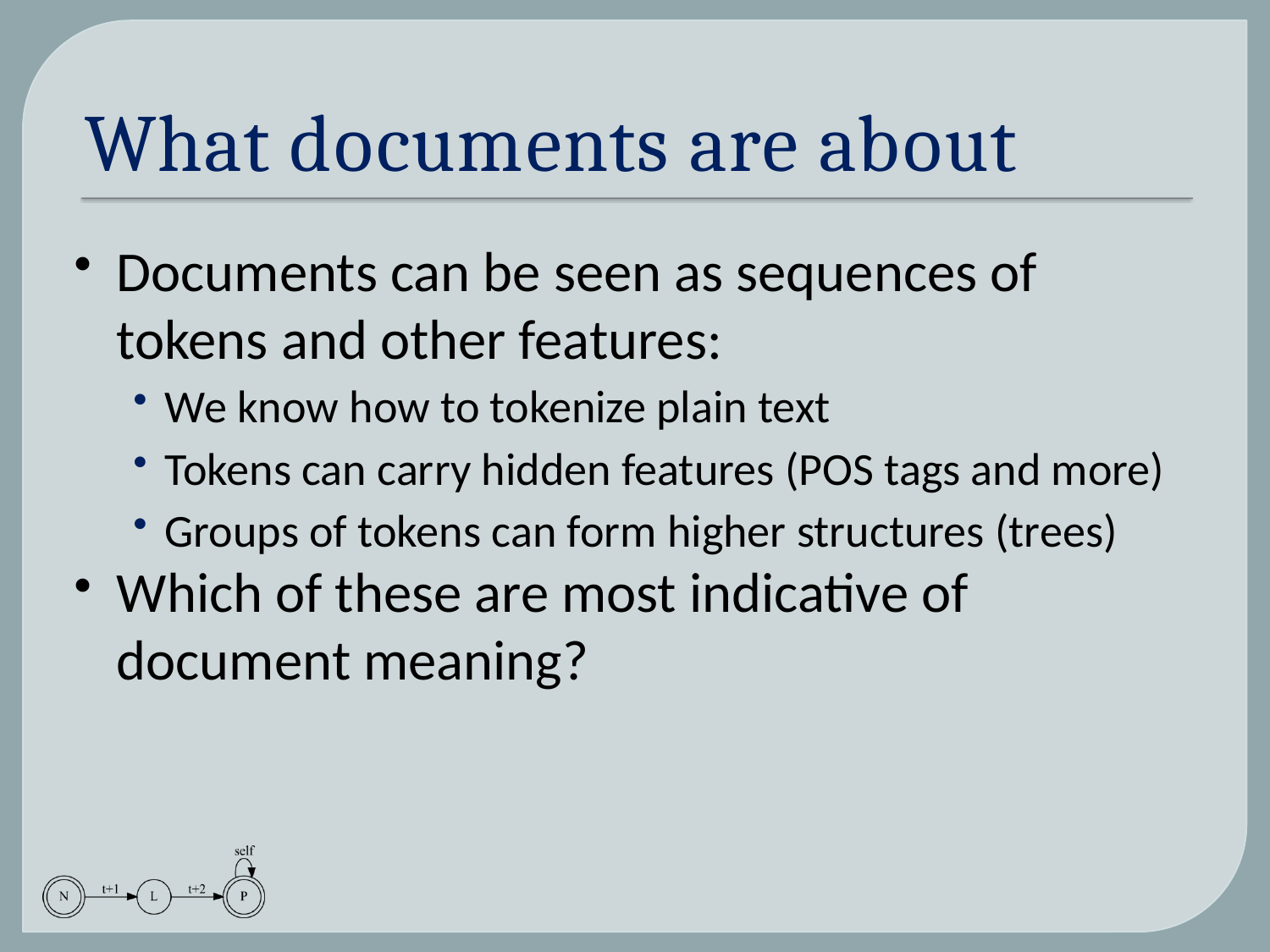

# What documents are about
Documents can be seen as sequences of tokens and other features:
We know how to tokenize plain text
Tokens can carry hidden features (POS tags and more)
Groups of tokens can form higher structures (trees)
Which of these are most indicative of document meaning?